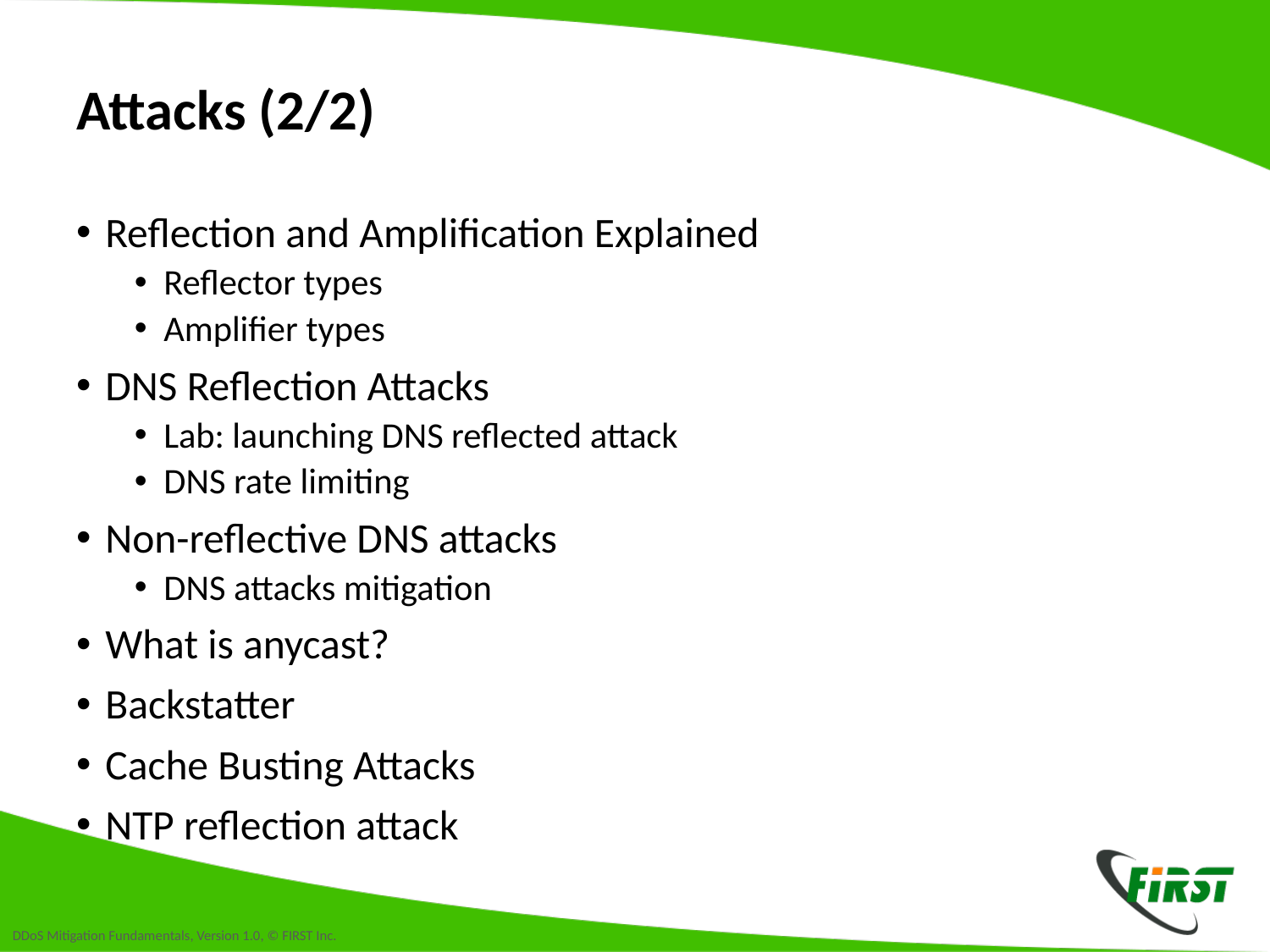

# Attacks (2/2)
Reflection and Amplification Explained
Reflector types
Amplifier types
DNS Reflection Attacks
Lab: launching DNS reflected attack
DNS rate limiting
Non-reflective DNS attacks
DNS attacks mitigation
What is anycast?
Backstatter
Cache Busting Attacks
NTP reflection attack